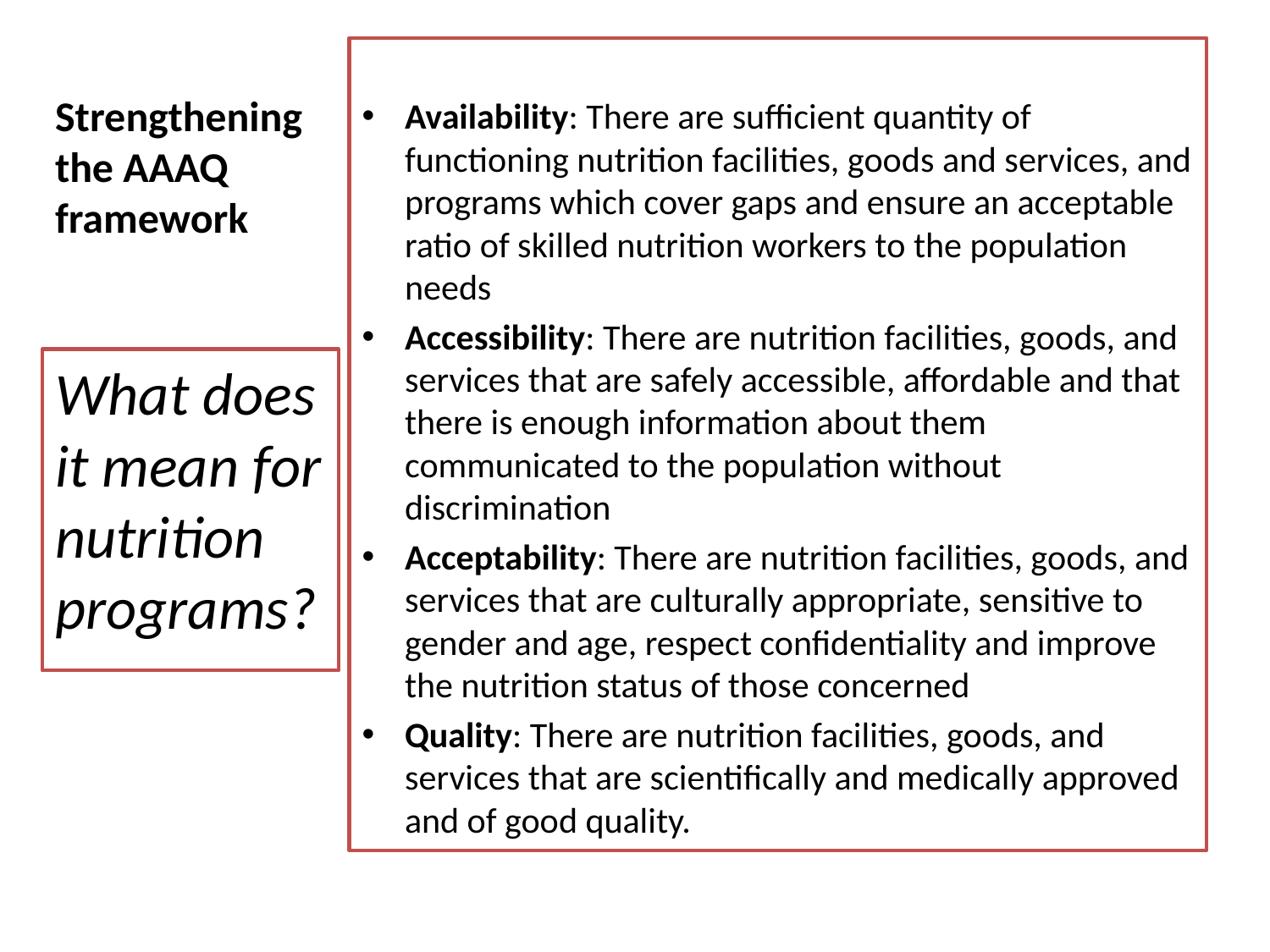

# Strengthening the AAAQ framework

Availability: There are sufficient quantity of functioning nutrition facilities, goods and services, and programs which cover gaps and ensure an acceptable ratio of skilled nutrition workers to the population needs
Accessibility: There are nutrition facilities, goods, and services that are safely accessible, affordable and that there is enough information about them communicated to the population without discrimination
Acceptability: There are nutrition facilities, goods, and services that are culturally appropriate, sensitive to gender and age, respect confidentiality and improve the nutrition status of those concerned
Quality: There are nutrition facilities, goods, and services that are scientifically and medically approved and of good quality.

What does it mean for nutrition programs?